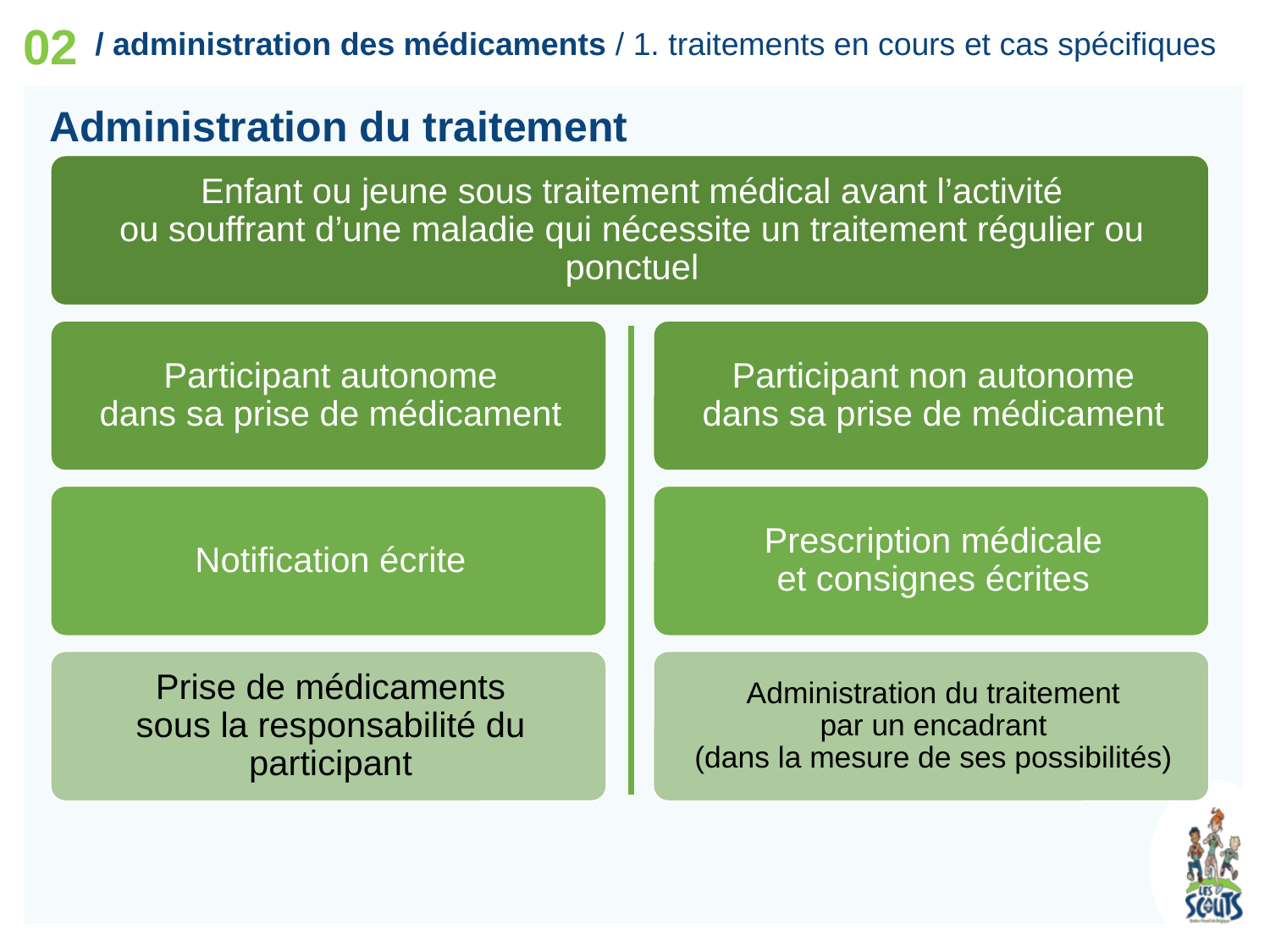

02
/ administration des médicaments / 1. traitements en cours et cas spécifiques
Administration du traitement

Enfant ou jeune sous traitement médical avant l’activité
ou souffrant d’une maladie qui nécessite un traitement régulier ou ponctuel
Participant autonome
dans sa prise de médicament
Notification écrite
Prise de médicaments
sous la responsabilité du participant
Participant non autonome
dans sa prise de médicament
Prescription médicale
et consignes écrites
Administration du traitement
par un encadrant
(dans la mesure de ses possibilités)